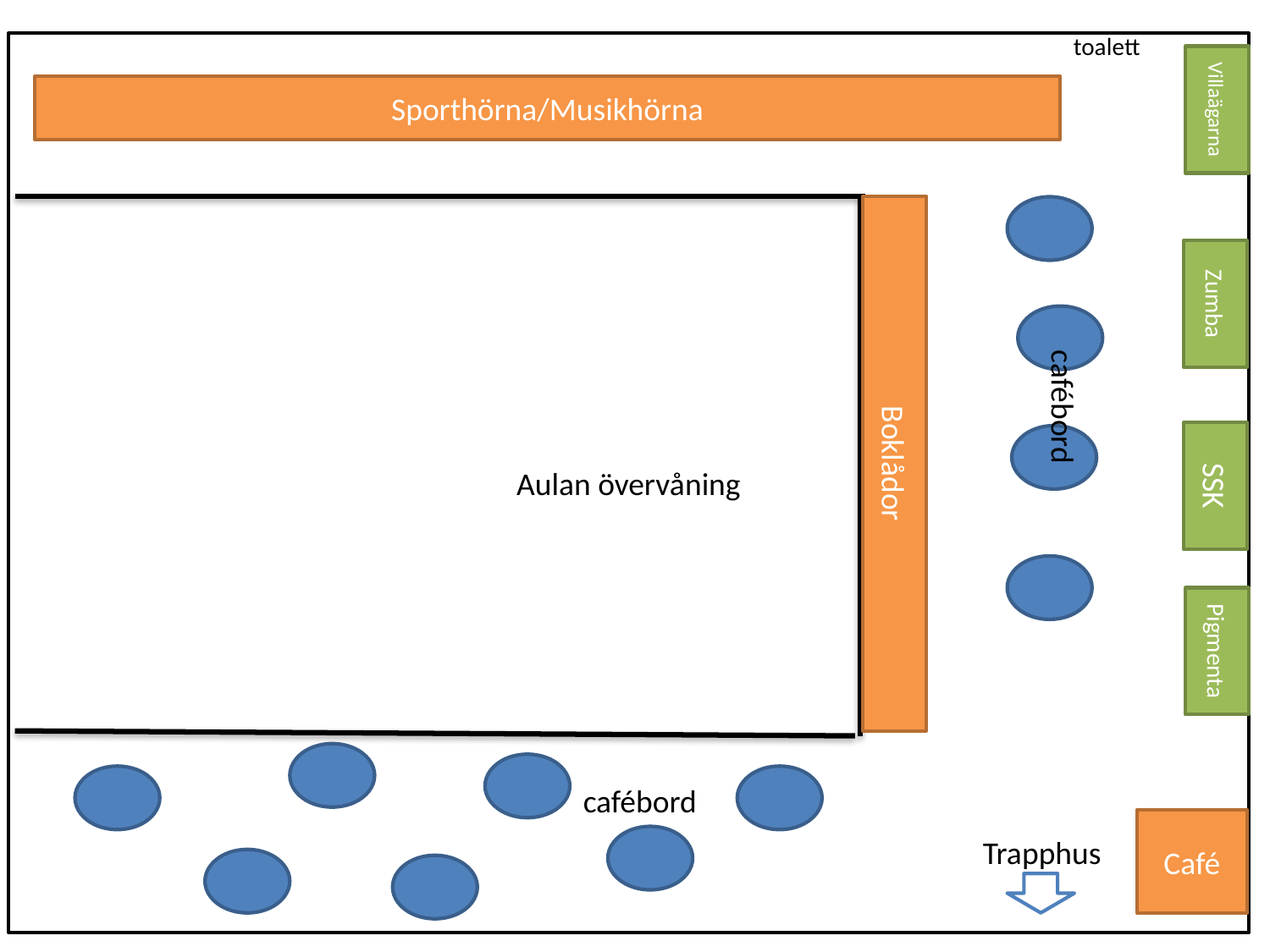

toalett
Aulan övervåning
Sporthörna/Musikhörna
Villaägarna

Zumba

cafébord

Boklådor
SSK

Pigmenta

cafébord
Café

Trapphus